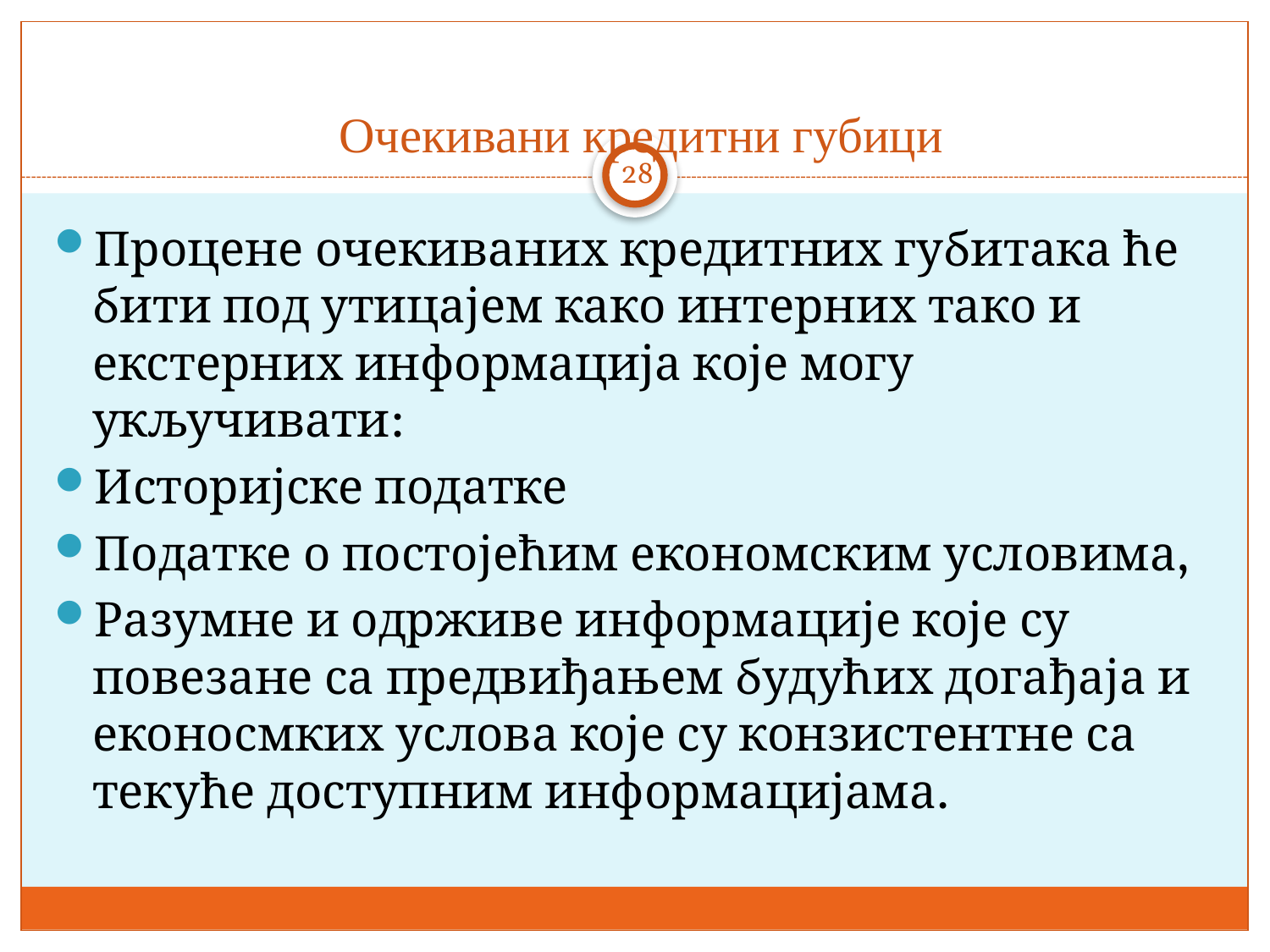

# Очекивани кредитни губици
28
Процене очекиваних кредитних губитака ће бити под утицајем како интерних тако и екстерних информација које могу укључивати:
Историјске податке
Податке о постојећим економским условима,
Разумне и одрживе информације које су повезане са предвиђањем будућих догађаја и еконосмких услова које су конзистентне са текуће доступним информацијама.